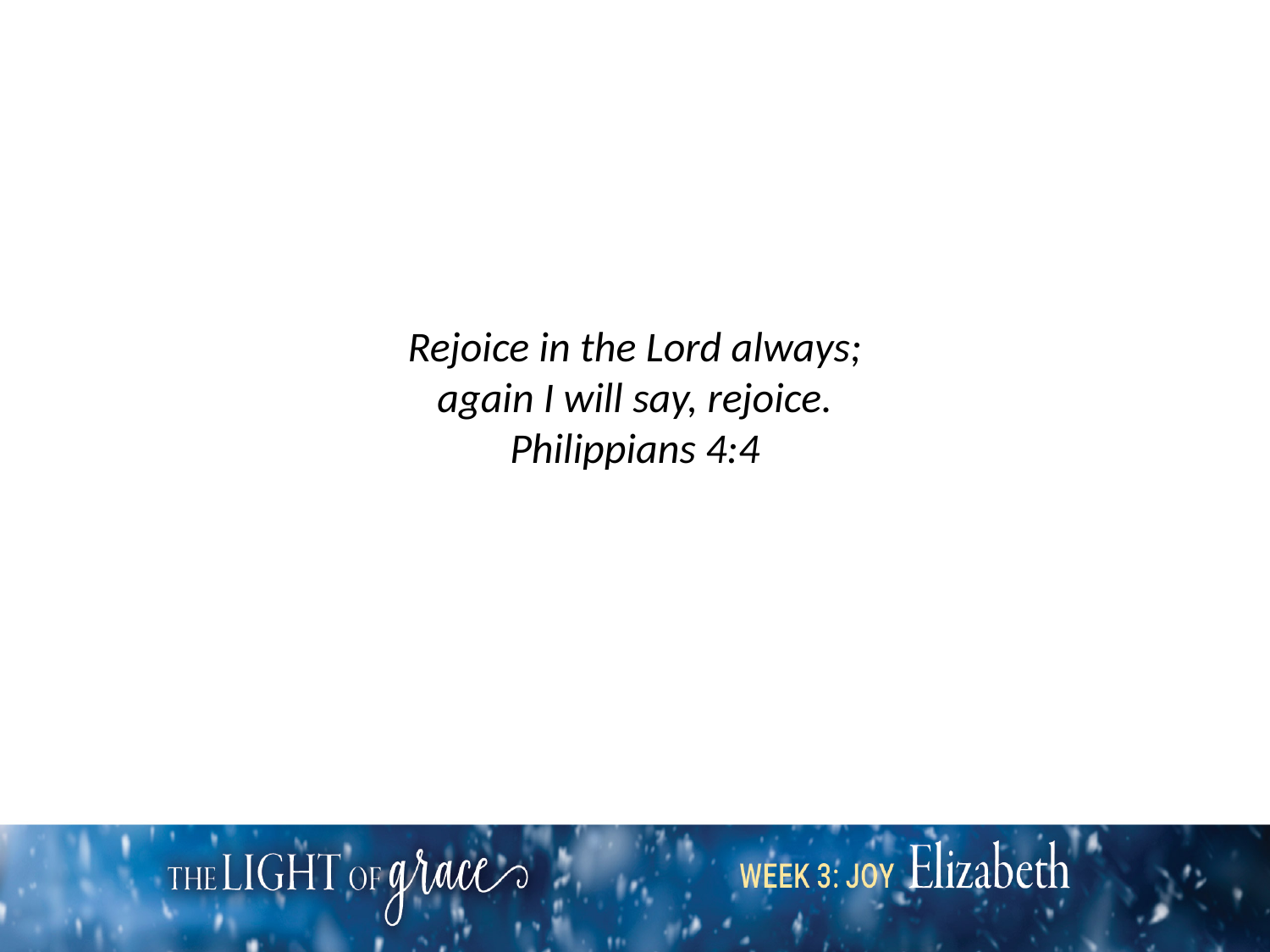

Rejoice in the Lord always;
again I will say, rejoice.
Philippians 4:4